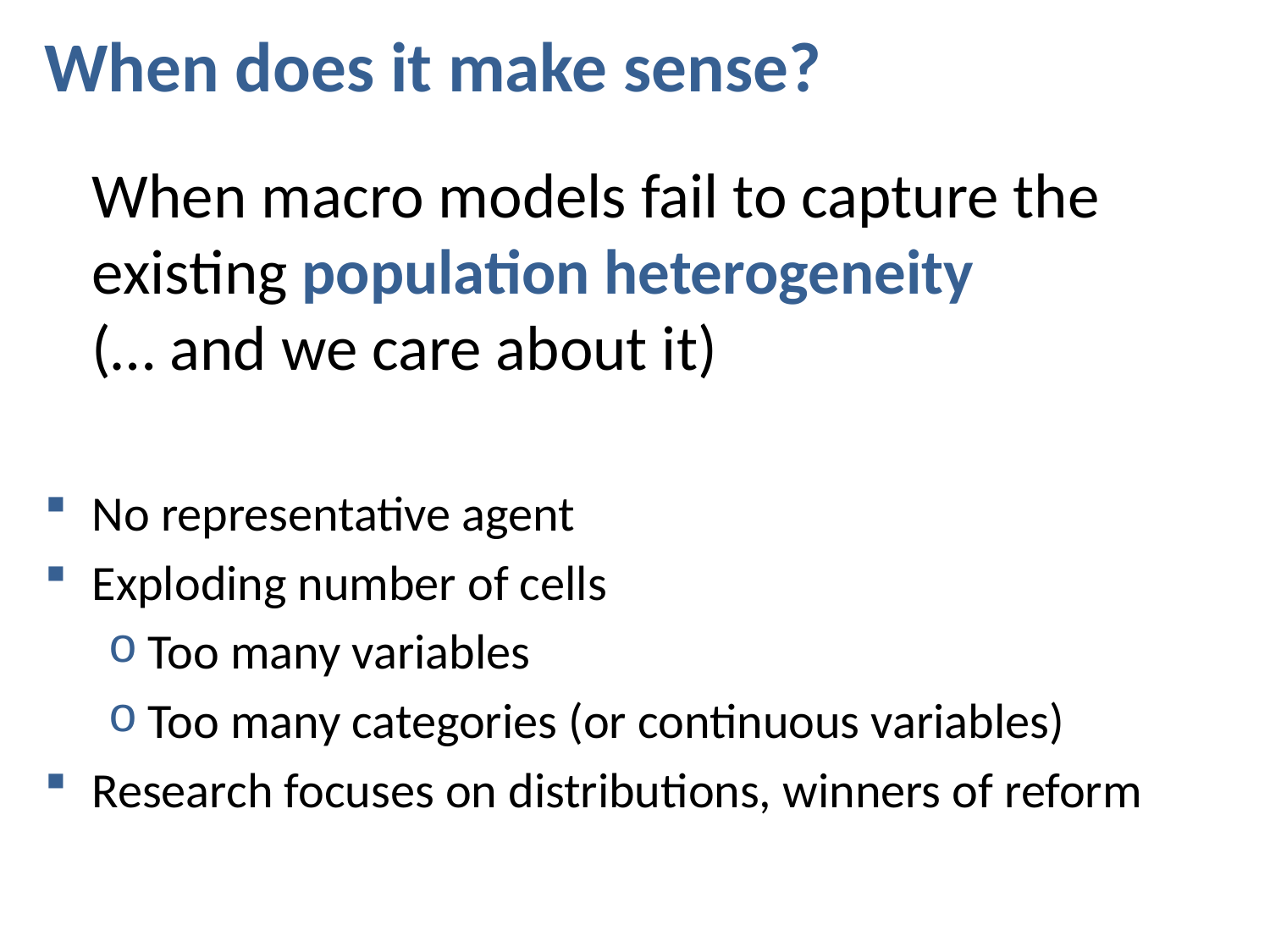

# When does it make sense?
	When macro models fail to capture the existing population heterogeneity
(… and we care about it)

No representative agent
Exploding number of cells
Too many variables
Too many categories (or continuous variables)
Research focuses on distributions, winners of reform